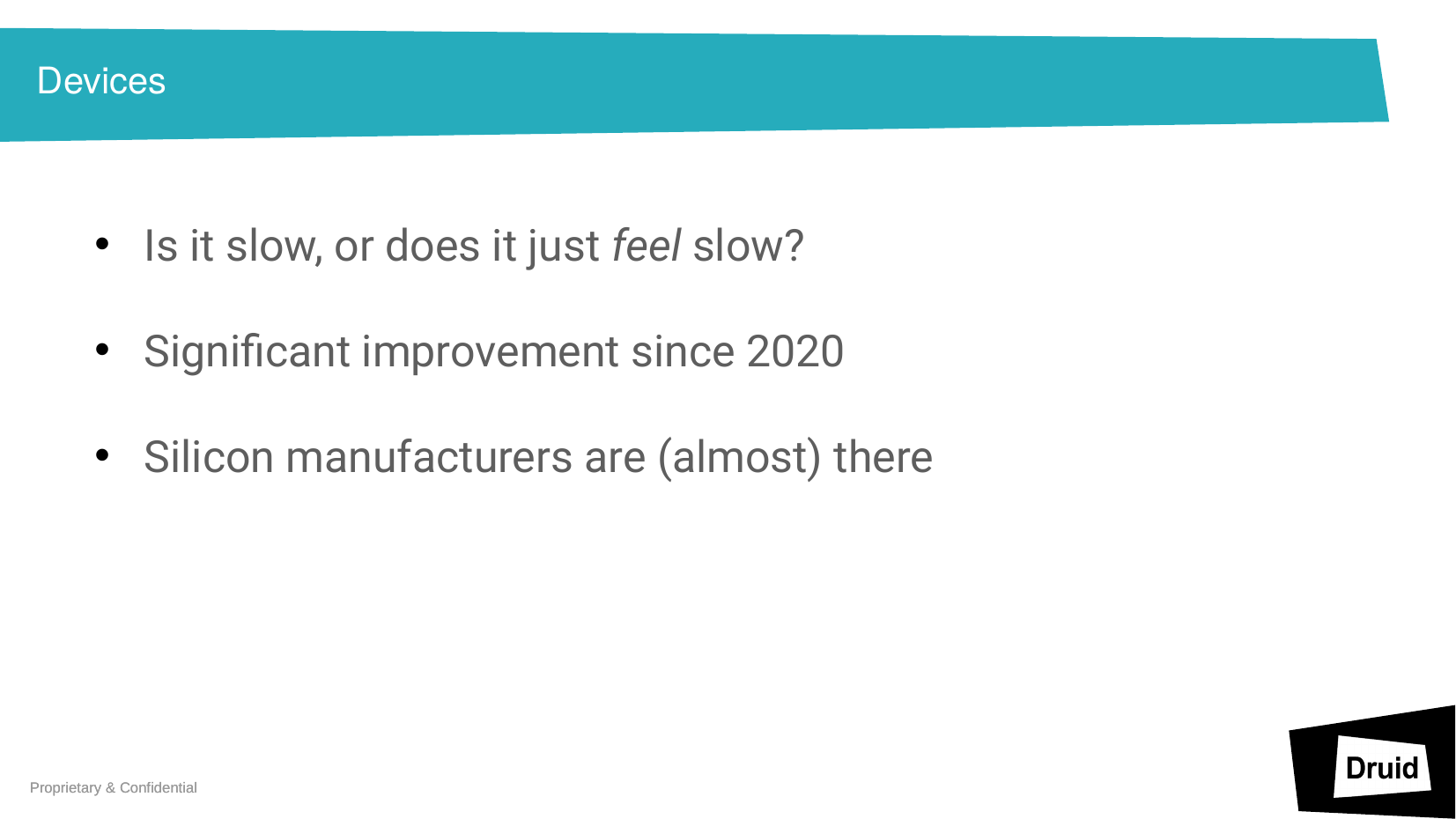

# Devices
Is it slow, or does it just feel slow?

Significant improvement since 2020

Silicon manufacturers are (almost) there